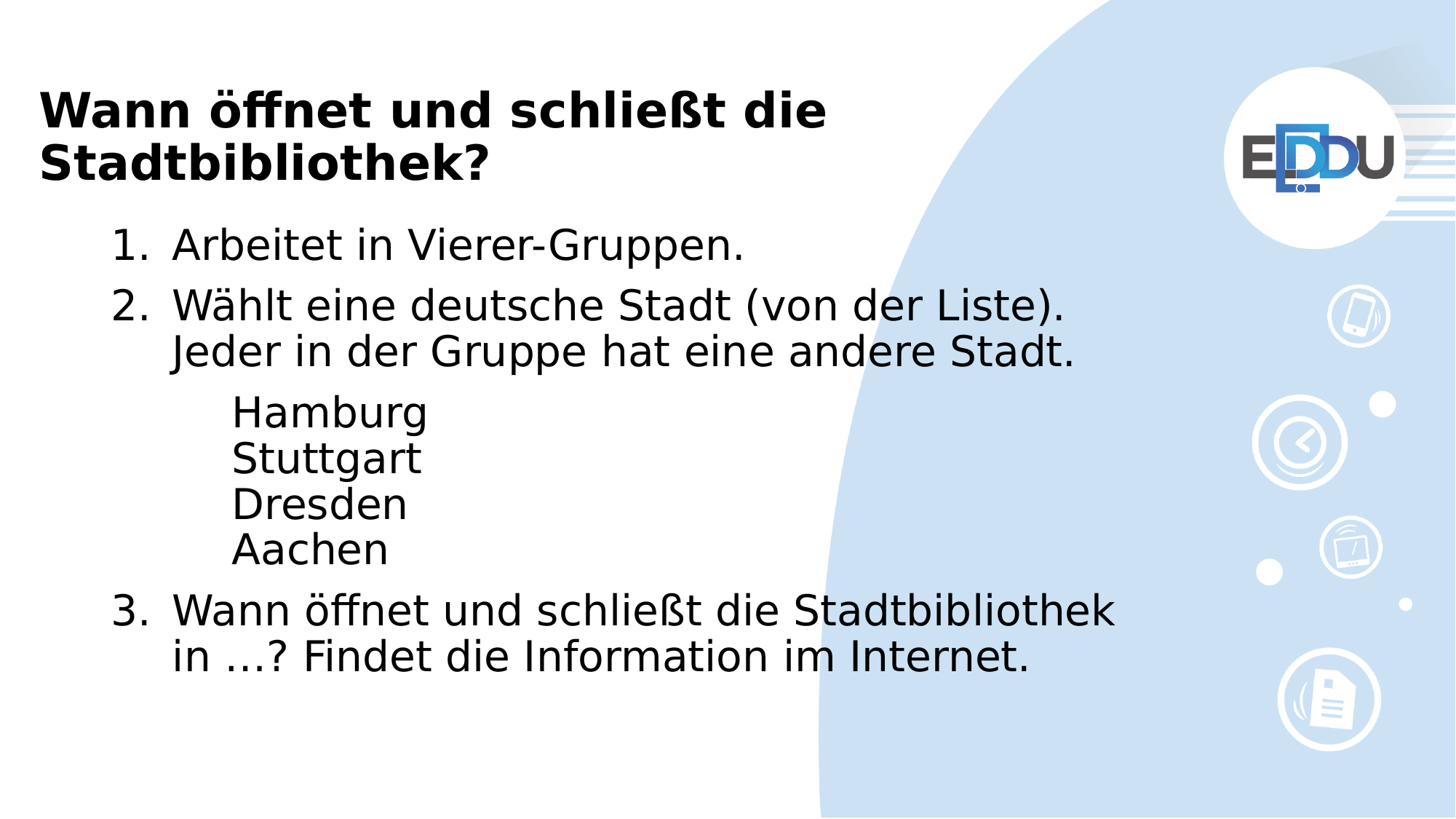

# Wann öffnet und schließt die Stadtbibliothek?
Arbeitet in Vierer-Gruppen.
Wählt eine deutsche Stadt (von der Liste). Jeder in der Gruppe hat eine andere Stadt.
         Hamburg
         Stuttgart
         Dresden
         Aachen
Wann öffnet und schließt die Stadtbibliothek in …? Findet die Information im Internet.